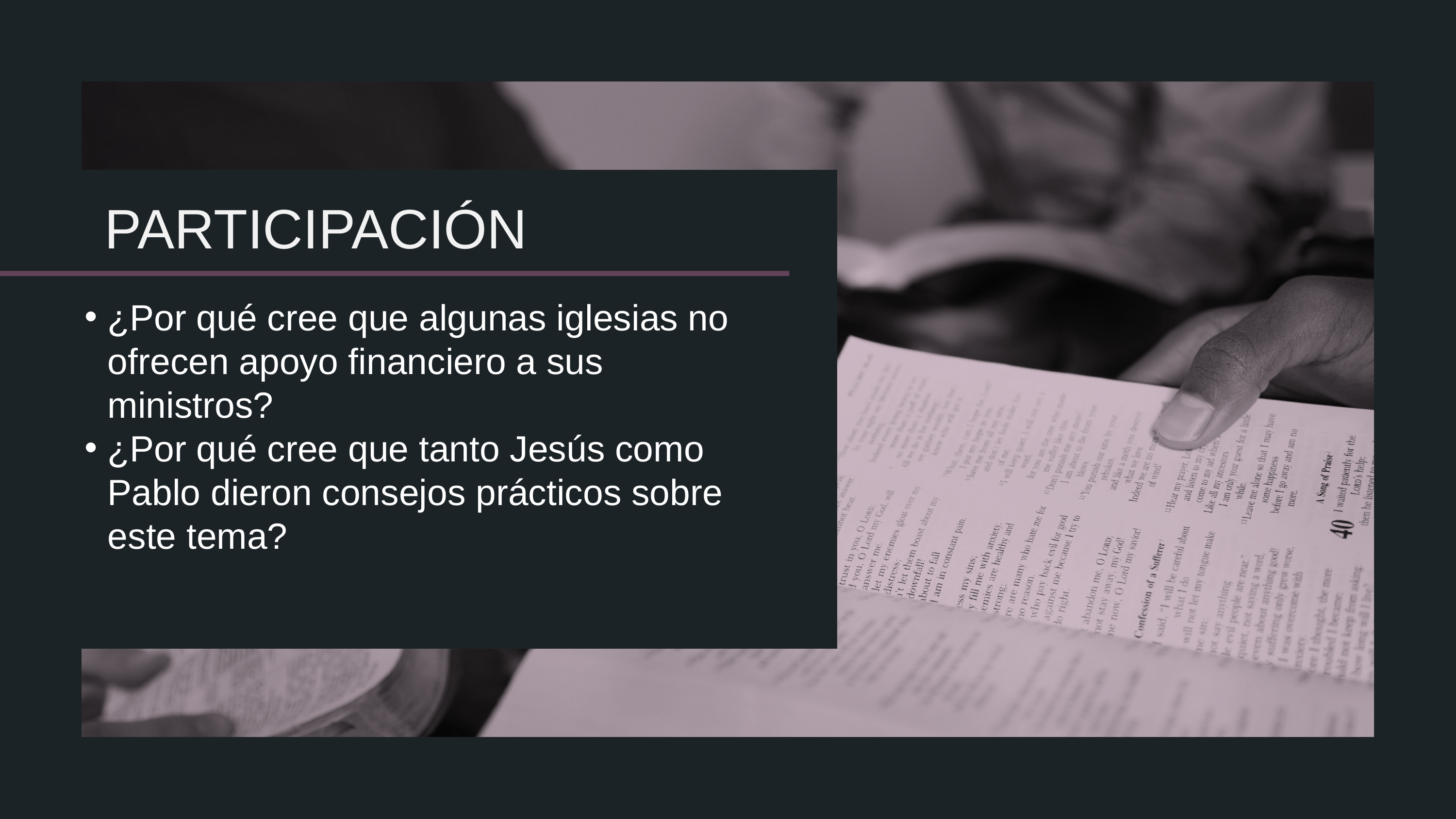

¿Por qué cree que algunas iglesias no ofrecen apoyo financiero a sus ministros?
¿Por qué cree que tanto Jesús como Pablo dieron consejos prácticos sobre este tema?